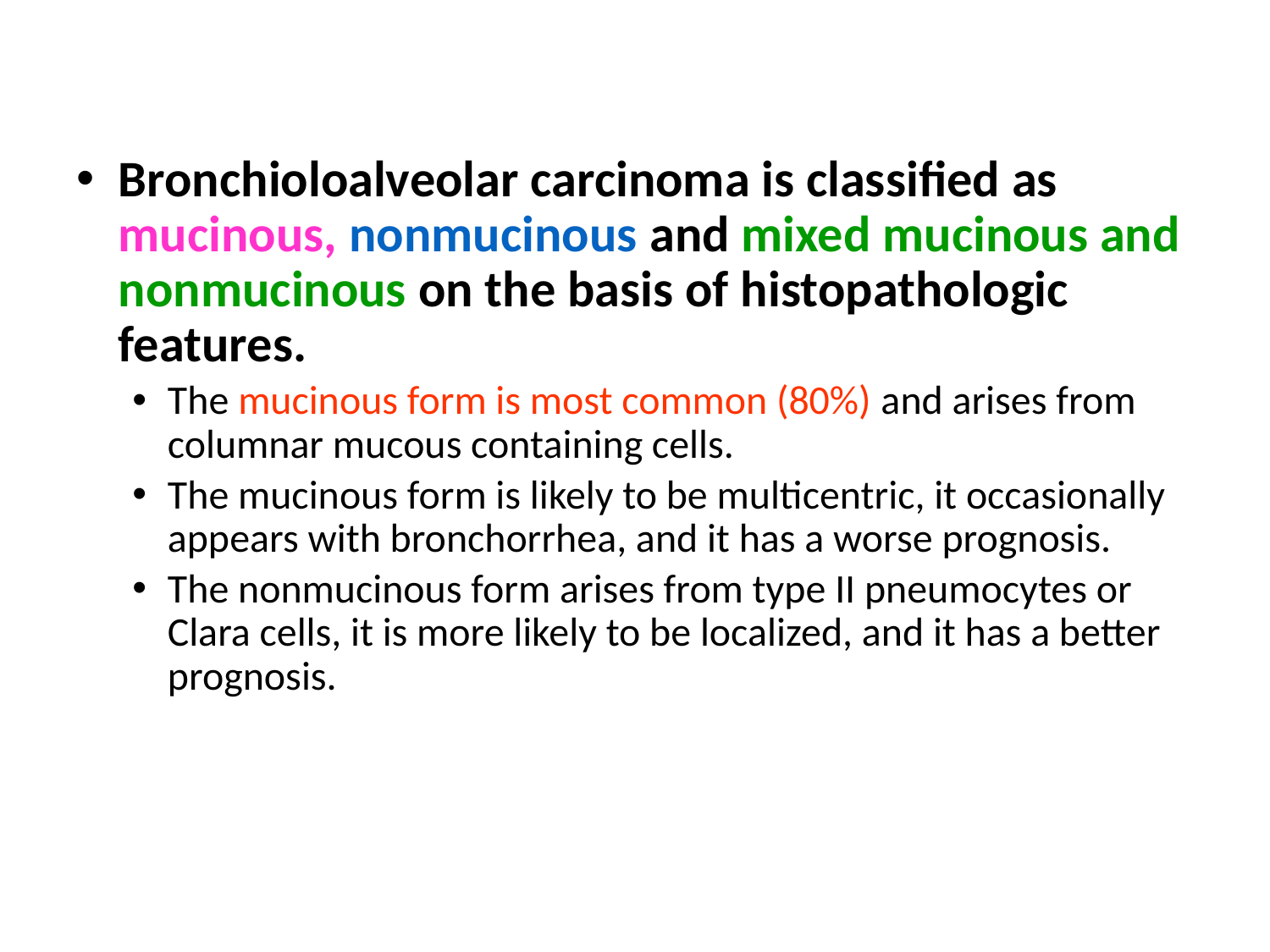

Bronchioloalveolar carcinoma is classified as mucinous, nonmucinous and mixed mucinous and nonmucinous on the basis of histopathologic features.
The mucinous form is most common (80%) and arises from columnar mucous containing cells.
The mucinous form is likely to be multicentric, it occasionally appears with bronchorrhea, and it has a worse prognosis.
The nonmucinous form arises from type II pneumocytes or Clara cells, it is more likely to be localized, and it has a better prognosis.